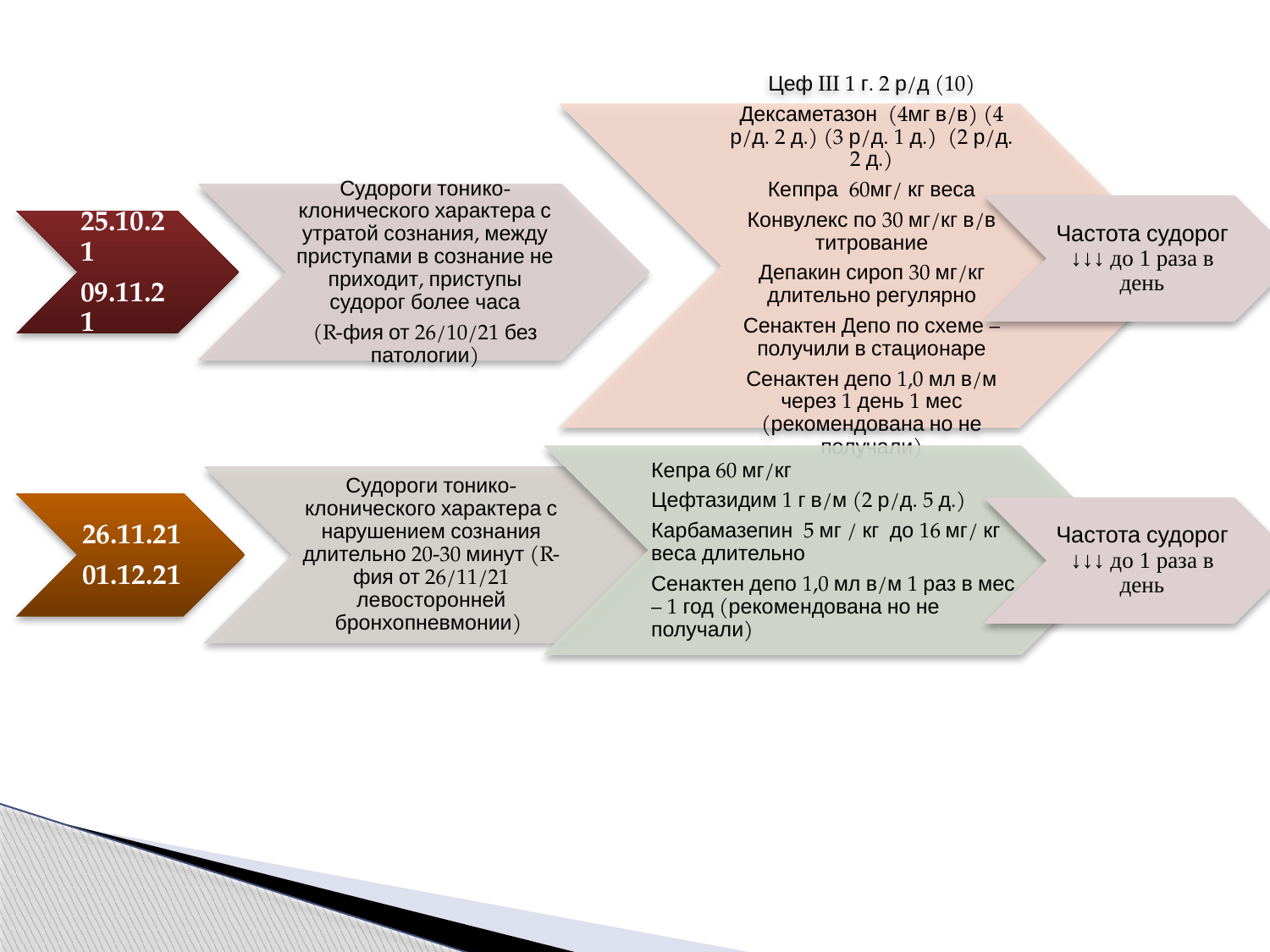

25.10.21
09.11.21
Судороги тонико-клонического характера с утратой сознания, между приступами в сознание не приходит, приступы судорог более часа
(R-фия от 26/10/21 без патологии)
Цеф III 1 г. 2 р/д (10)
Дексаметазон  (4мг в/в) (4 р/д. 2 д.) (3 р/д. 1 д.)  (2 р/д. 2 д.)
Кеппра  60мг/ кг веса
Конвулекс по 30 мг/кг в/в титрование
Депакин сироп 30 мг/кг длительно регулярно
Сенактен Депо по схеме – получили в стационаре
Сенактен депо 1,0 мл в/м через 1 день 1 мес (рекомендована но не получали)
26.11.21
01.12.21
Судороги тонико-клонического характера с нарушением сознания длительно 20-30 минут (R-фия от 26/11/21 левосторонней бронхопневмонии)
Кепра 60 мг/кг
Цефтазидим 1 г в/м (2 р/д. 5 д.)
Карбамазепин  5 мг / кг  до 16 мг/ кг веса длительно
Сенактен депо 1,0 мл в/м 1 раз в мес – 1 год (рекомендована но не получали)

Частота судорог ↓↓↓ до 1 раза в день

Частота судорог ↓↓↓ до 1 раза в день